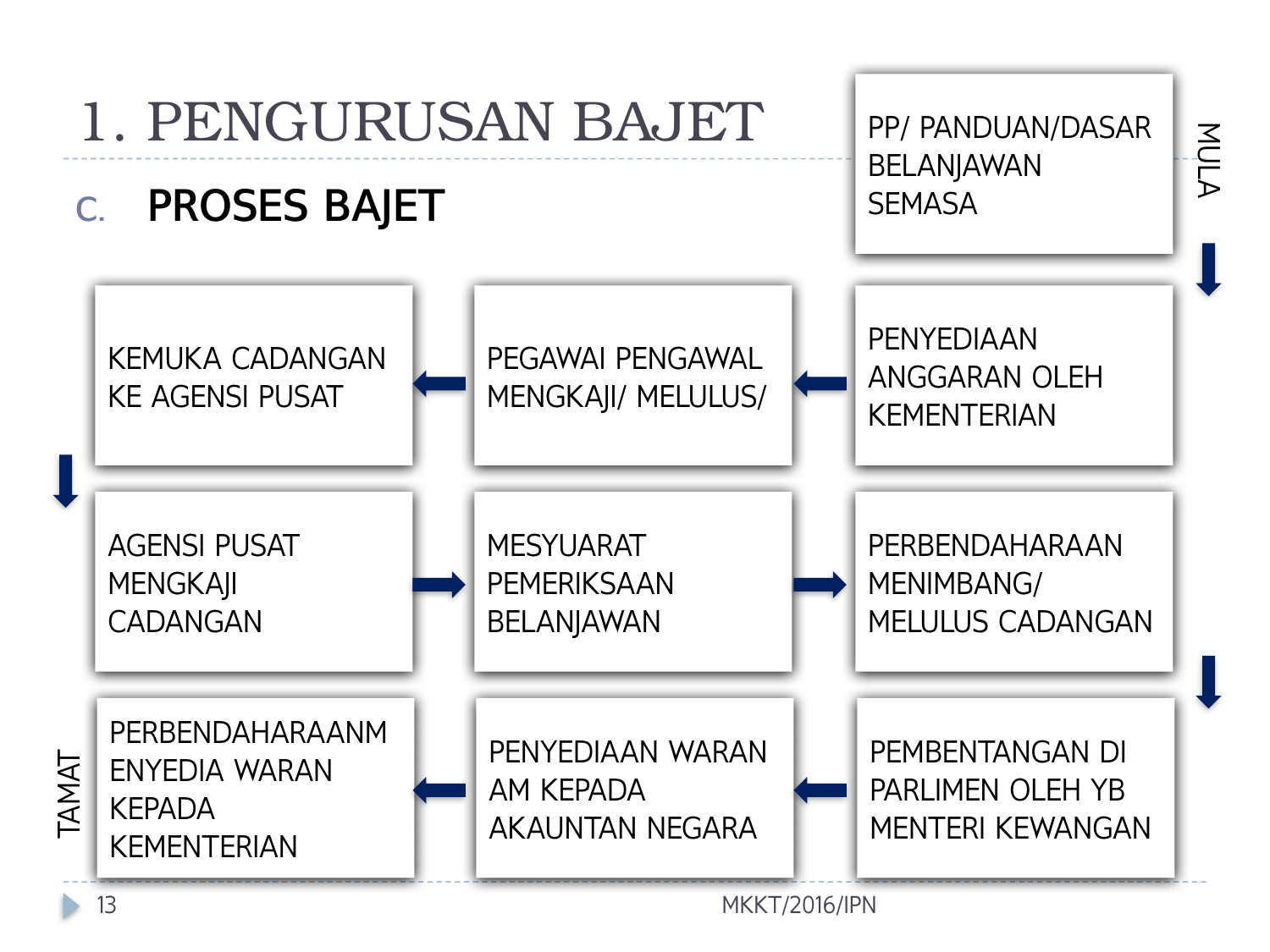

# 1. PENGURUSAN BAJET
PP/ PANDUAN/DASAR BELANJAWAN SEMASA
MULA
PROSES BAJET

KEMUKA CADANGAN KE AGENSI PUSAT
PEGAWAI PENGAWAL MENGKAJI/ MELULUS/
PENYEDIAAN ANGGARAN OLEH KEMENTERIAN

AGENSI PUSAT MENGKAJI CADANGAN
MESYUARAT PEMERIKSAAN BELANJAWAN
PERBENDAHARAAN MENIMBANG/ MELULUS CADANGAN

PERBENDAHARAANMENYEDIA WARAN KEPADA  KEMENTERIAN
PENYEDIAAN WARAN AM KEPADA AKAUNTAN NEGARA
PEMBENTANGAN DI PARLIMEN OLEH YB MENTERI KEWANGAN
TAMAT

13
MKKT/2016/IPN